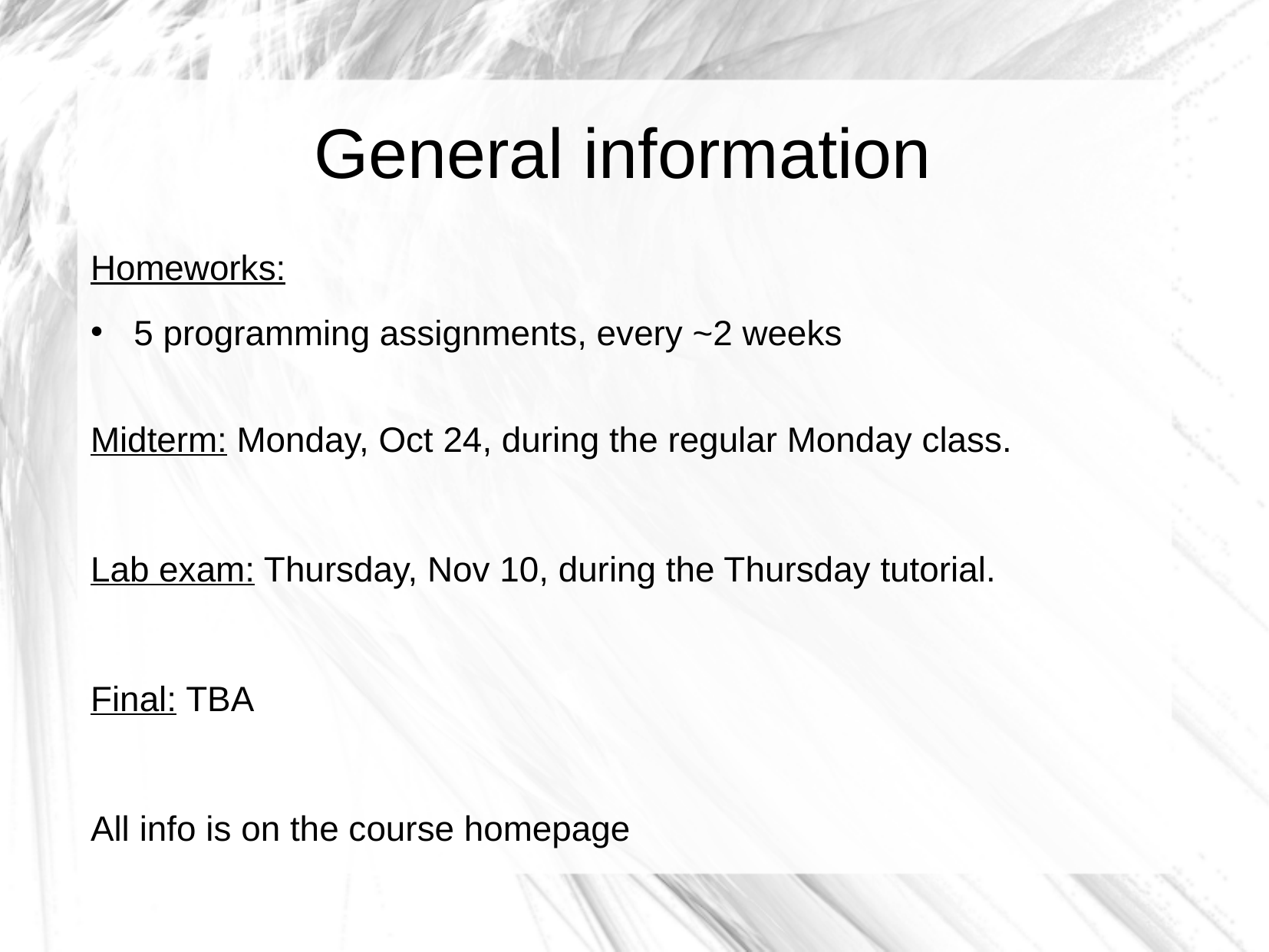

General information
Homeworks:
5 programming assignments, every ~2 weeks
Midterm: Monday, Oct 24, during the regular Monday class.

Lab exam: Thursday, Nov 10, during the Thursday tutorial.

Final: TBA

All info is on the course homepage